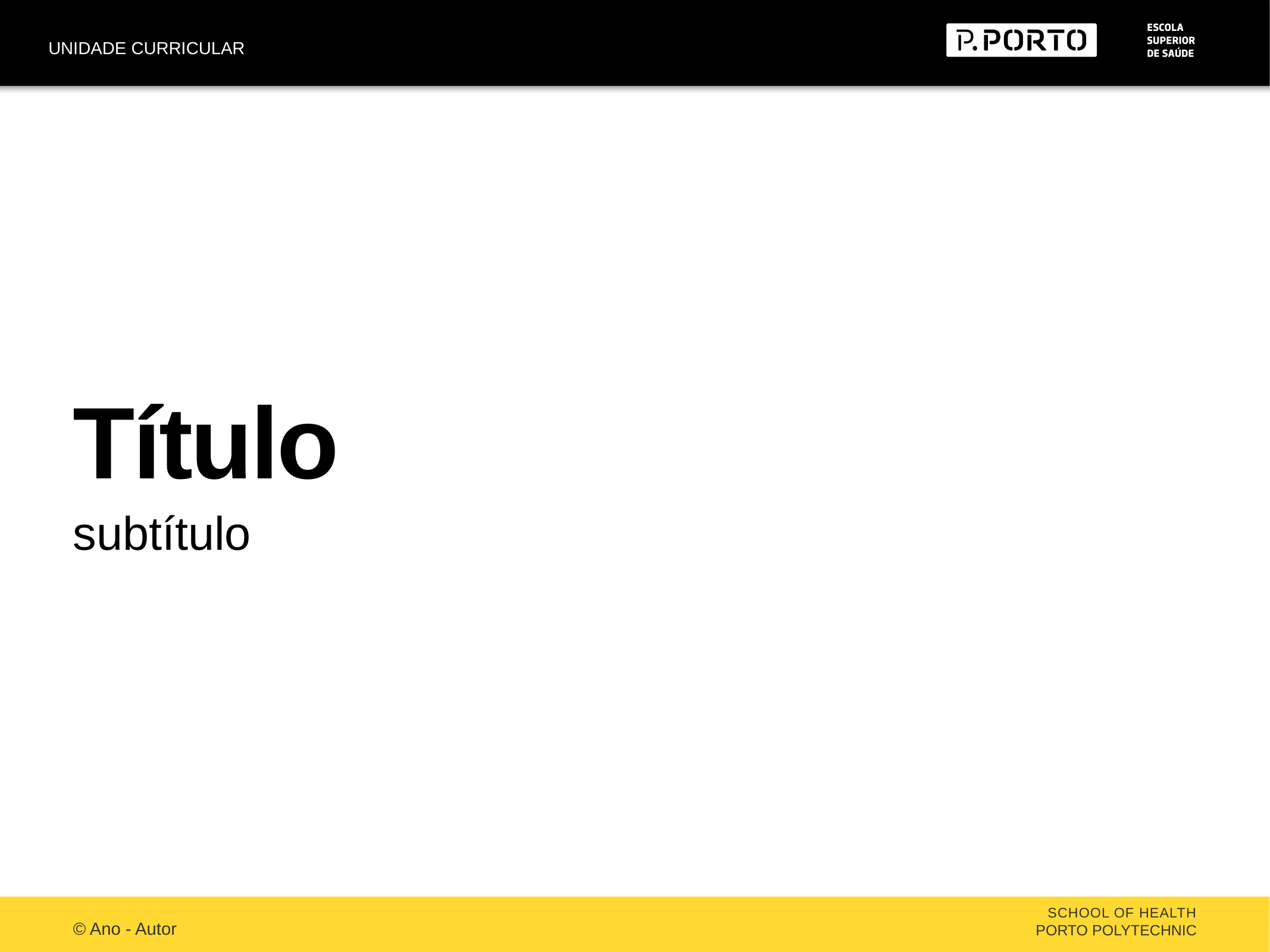

Unidade Curricular
# Título
subtítulo
© Ano - Autor
SCHOOL OF HEALTH
PORTO POLYTECHNIC